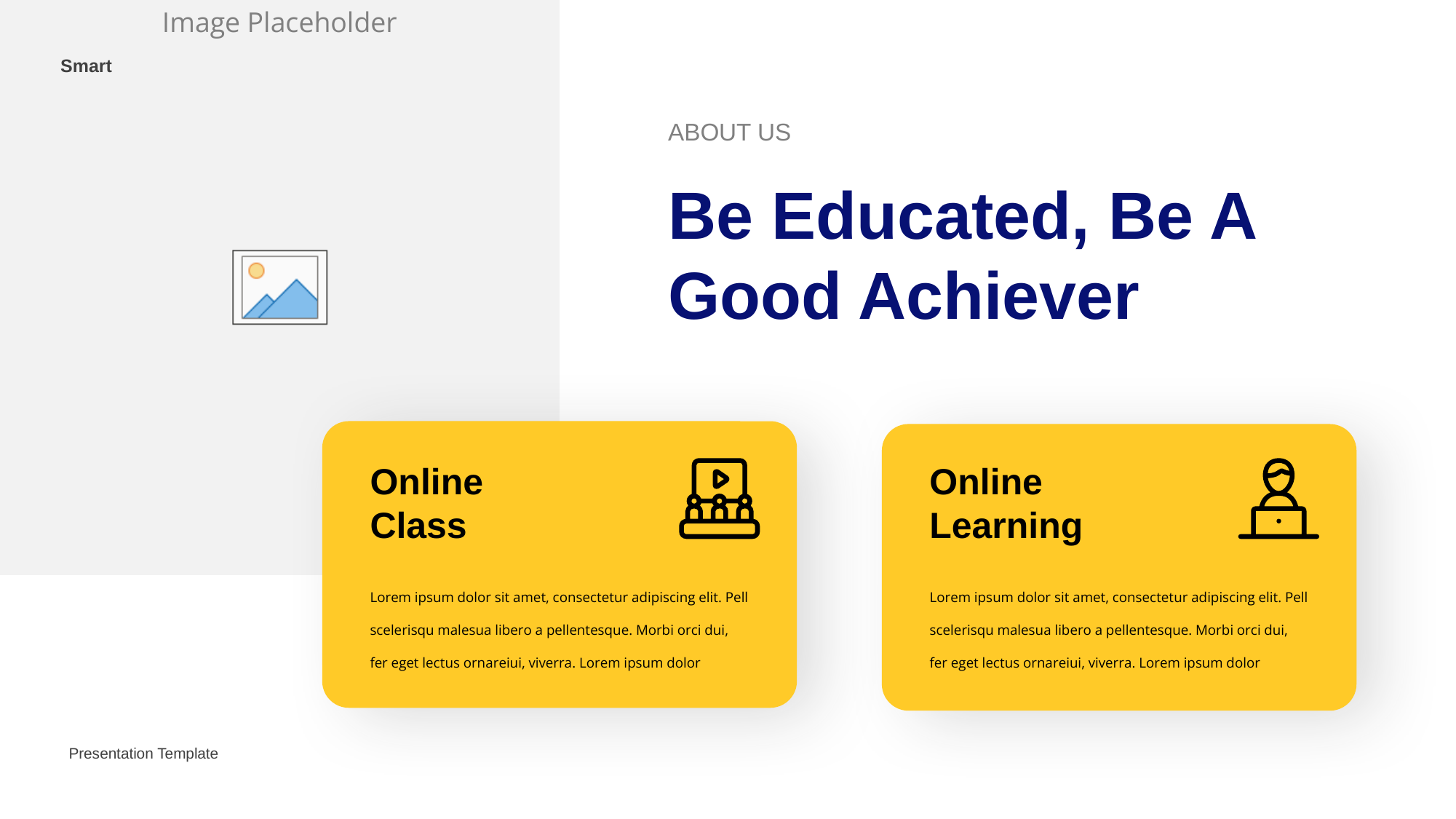

Smart
ABOUT US
Be Educated, Be A Good Achiever

Online Class
Online Learning

Lorem ipsum dolor sit amet, consectetur adipiscing elit. Pell scelerisqu malesua libero a pellentesque. Morbi orci dui, fer eget lectus ornareiui, viverra. Lorem ipsum dolor
Lorem ipsum dolor sit amet, consectetur adipiscing elit. Pell scelerisqu malesua libero a pellentesque. Morbi orci dui, fer eget lectus ornareiui, viverra. Lorem ipsum dolor
Presentation Template